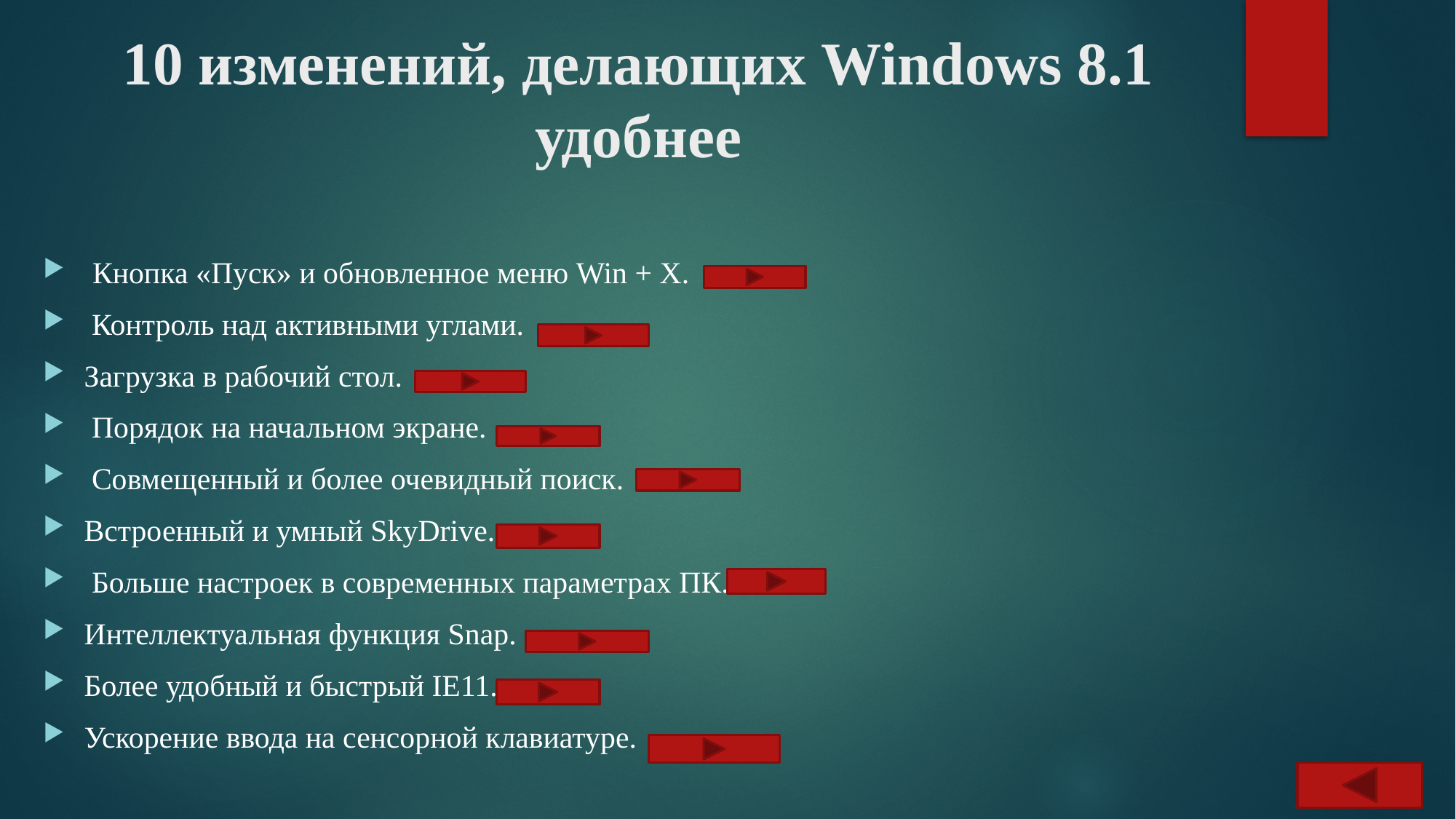

# 10 изменений, делающих Windows 8.1 удобнее
 Кнопка «Пуск» и обновленное меню Win + X.
 Контроль над активными углами.
Загрузка в рабочий стол.
 Порядок на начальном экране.
 Совмещенный и более очевидный поиск.
Встроенный и умный SkyDrive.
 Больше настроек в современных параметрах ПК.
Интеллектуальная функция Snap.
Более удобный и быстрый IE11.
Ускорение ввода на сенсорной клавиатуре.